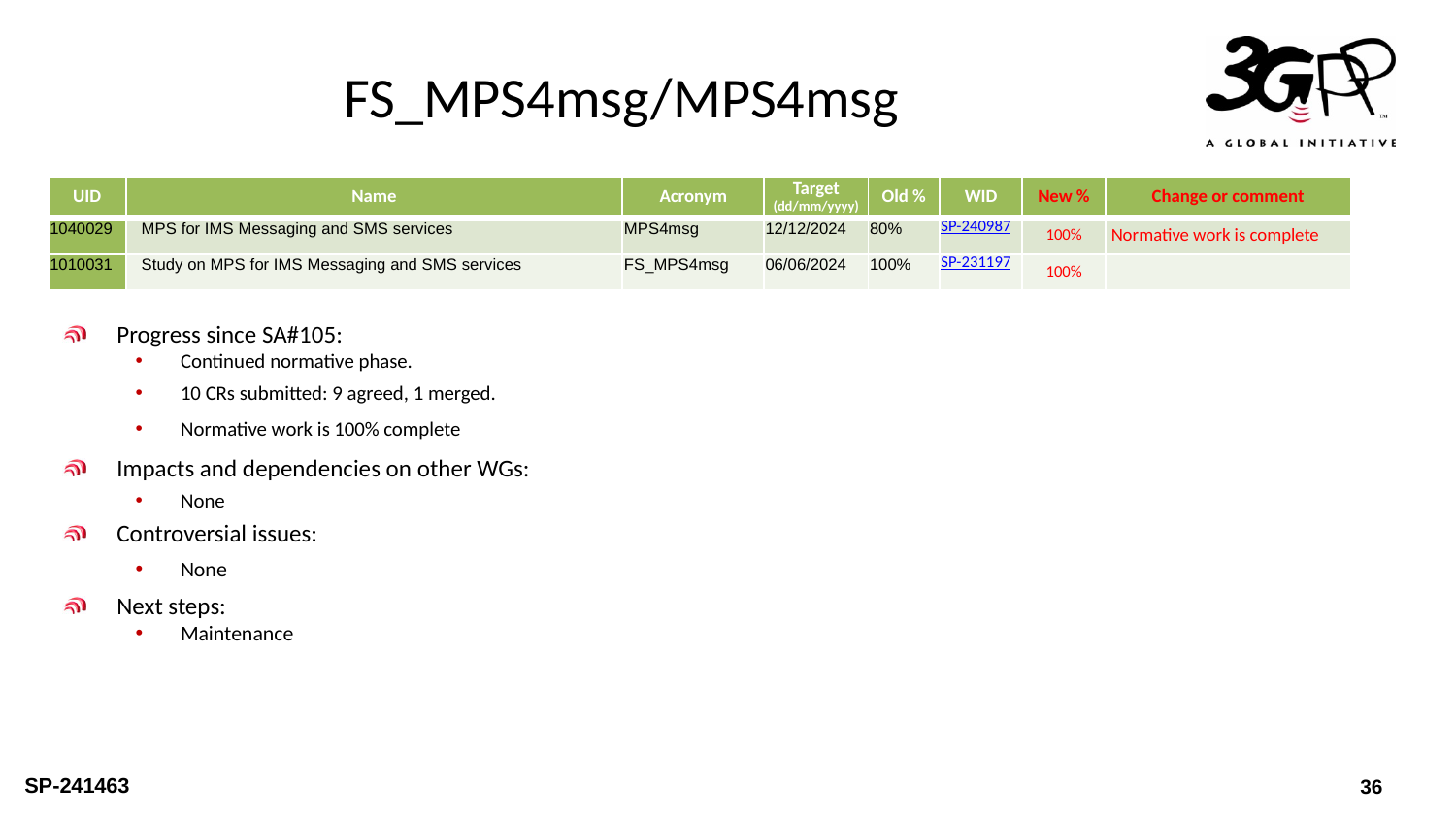

# FS_MPS4msg/MPS4msg
| UID | Name | Acronym | Target (dd/mm/yyyy) | Old % | WID | New % | Change or comment |
| --- | --- | --- | --- | --- | --- | --- | --- |
| 1040029 | MPS for IMS Messaging and SMS services | MPS4msg | 12/12/2024 | 80% | SP-240987 | 100% | Normative work is complete |
| 1010031 | Study on MPS for IMS Messaging and SMS services | FS\_MPS4msg | 06/06/2024 | 100% | SP-231197 | 100% |  |
Progress since SA#105:
Continued normative phase.
10 CRs submitted: 9 agreed, 1 merged.
Normative work is 100% complete
Impacts and dependencies on other WGs:
None
Controversial issues:
None
Next steps:
Maintenance